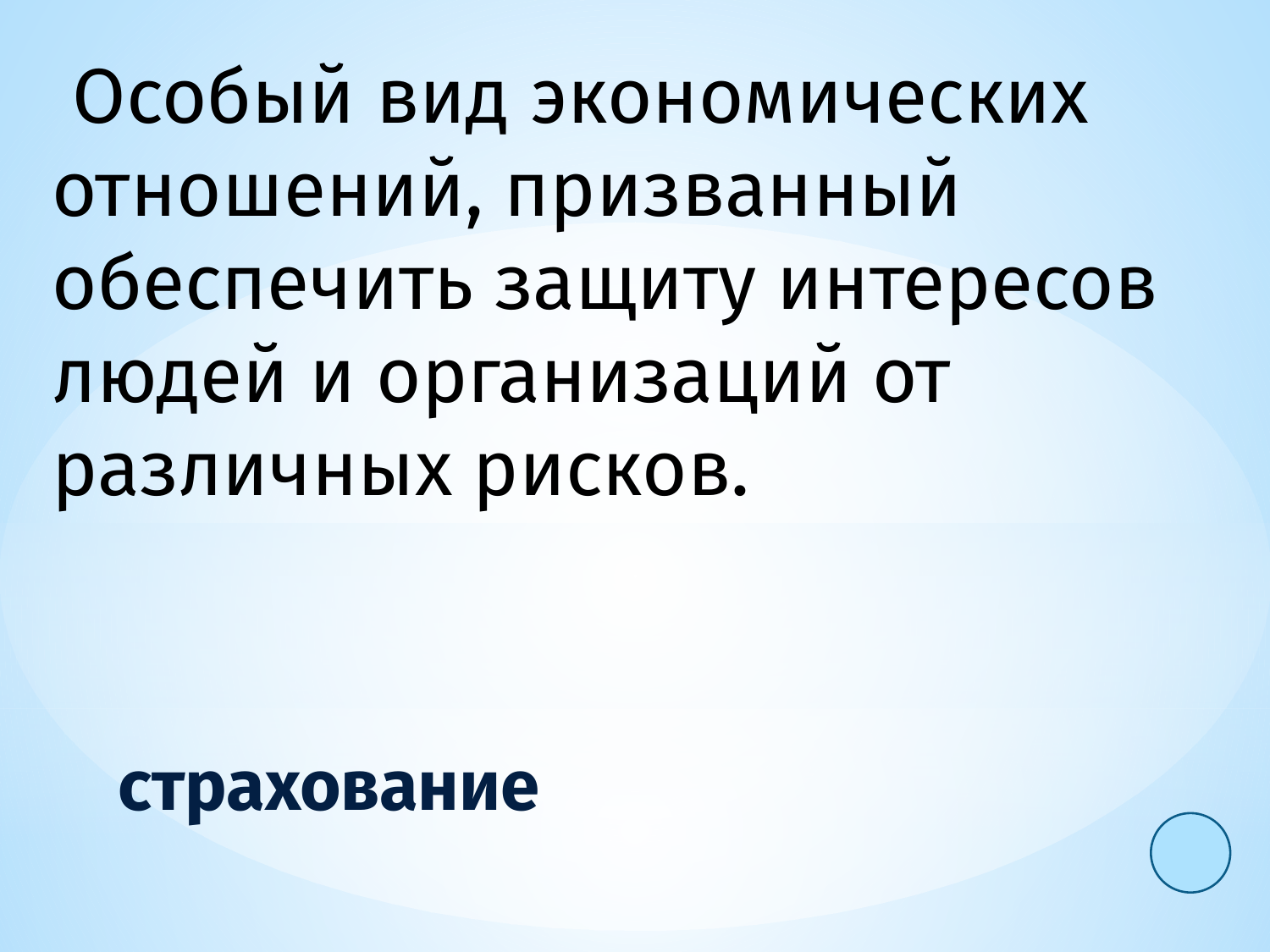

Особый вид экономических отношений, призванный обеспечить защиту интересов людей и организаций от различных рисков.
страхование